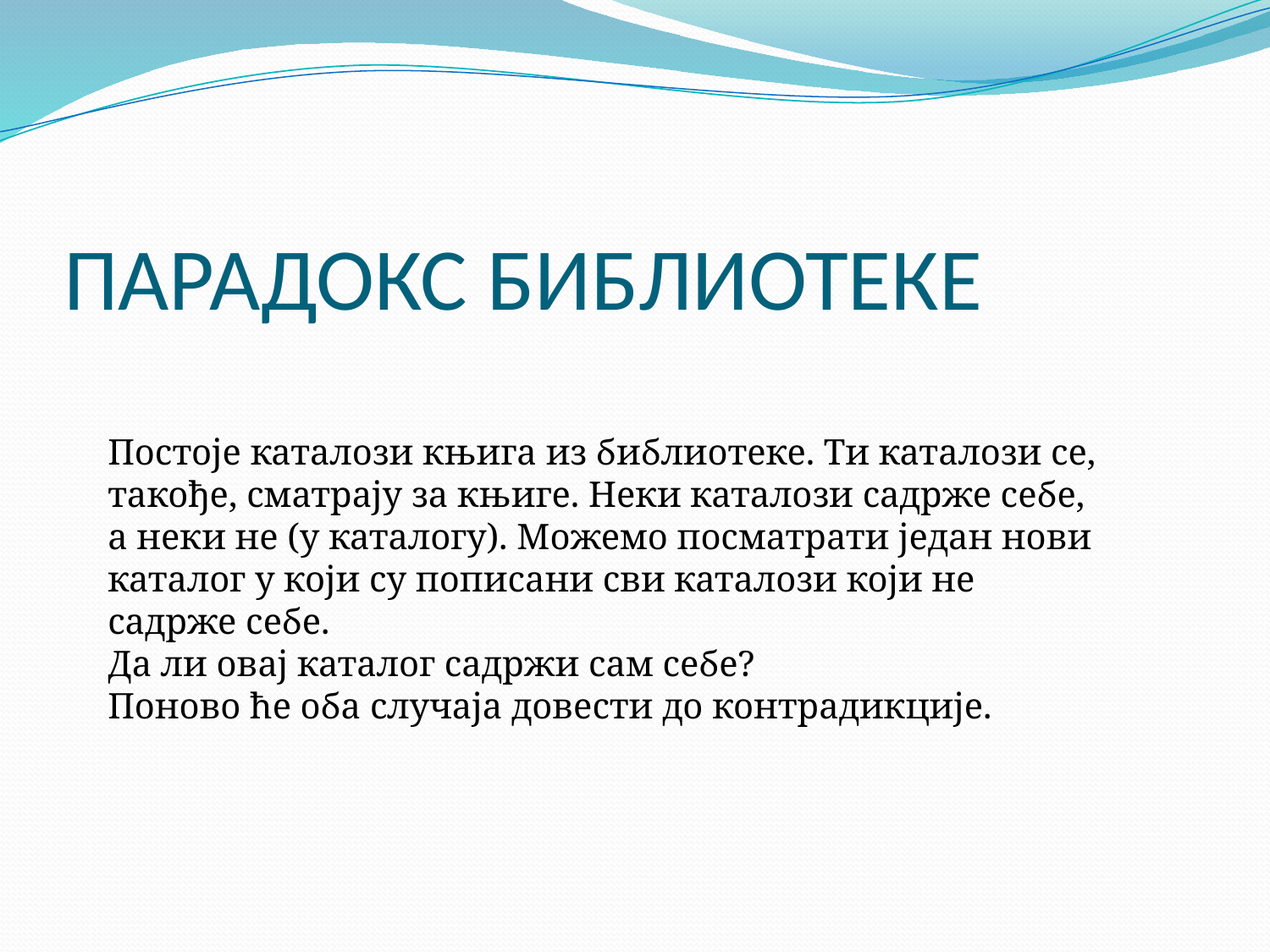

# ПАРАДОКС БИБЛИОТЕКЕ
Постоје каталози књига из библиотеке. Ти каталози се, такође, сматрају за књиге. Неки каталози садрже себе, а неки не (у каталогу). Можемо посматрати један нови каталог у који су пописани сви каталози који не садрже себе.
Да ли овај каталог садржи сам себе?
Поново ће оба случаја довести до контрадикције.